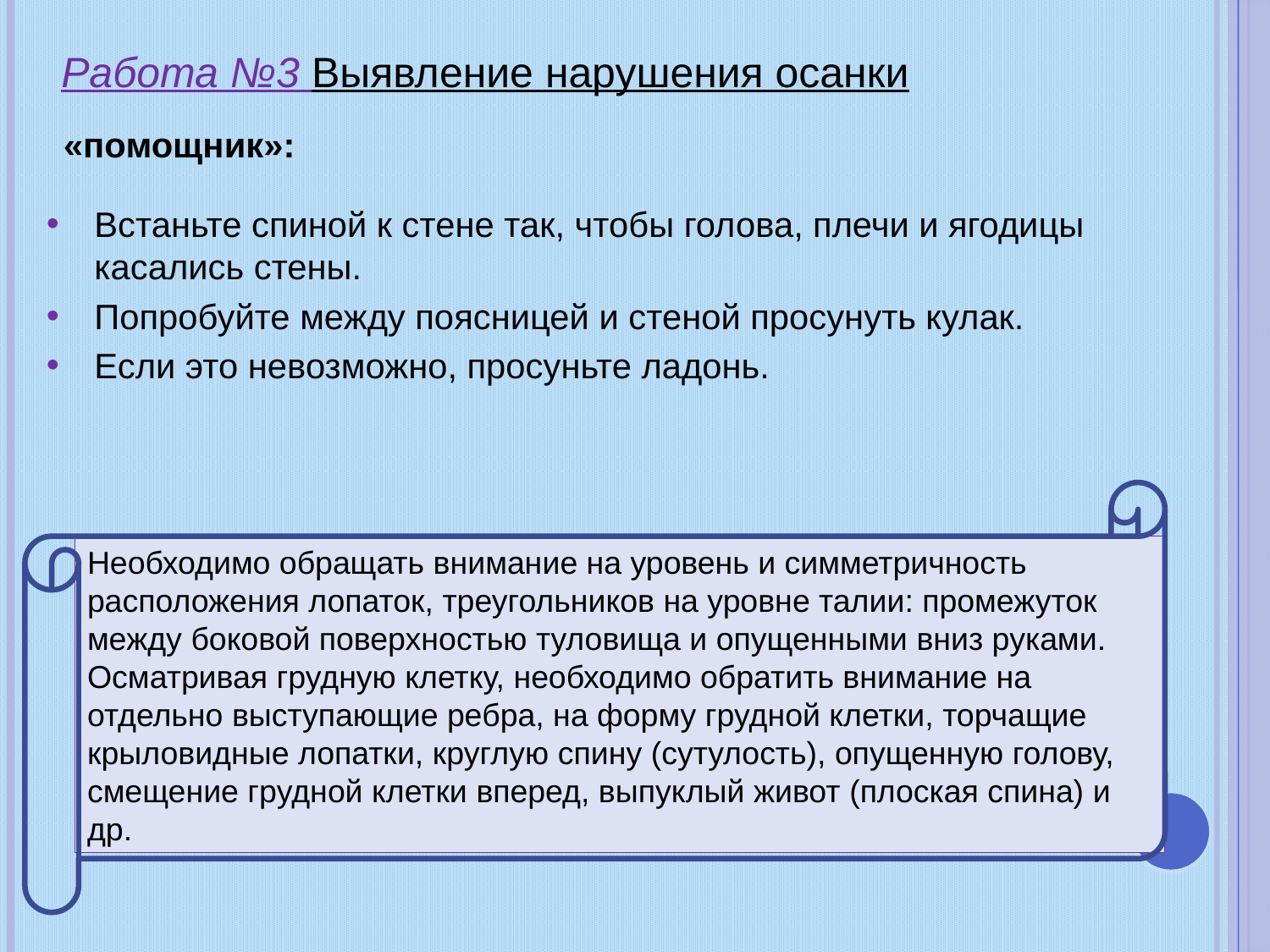

# Работа №3 Выявление нарушения осанки
«помощник»:
Встаньте спиной к стене так, чтобы голова, плечи и ягодицы касались стены.
Попробуйте между поясницей и стеной просунуть кулак.
Если это невозможно, просуньте ладонь.

Необходимо обращать внимание на уровень и симметричность расположения лопаток, треугольников на уровне талии: промежуток между боковой поверхностью туловища и опущенными вниз руками. Осматривая грудную клетку, необходимо обратить внимание на отдельно выступающие ребра, на форму грудной клетки, торчащие крыловидные лопатки, круглую спину (сутулость), опущенную голову, смещение грудной клетки вперед, выпуклый живот (плоская спина) и др.